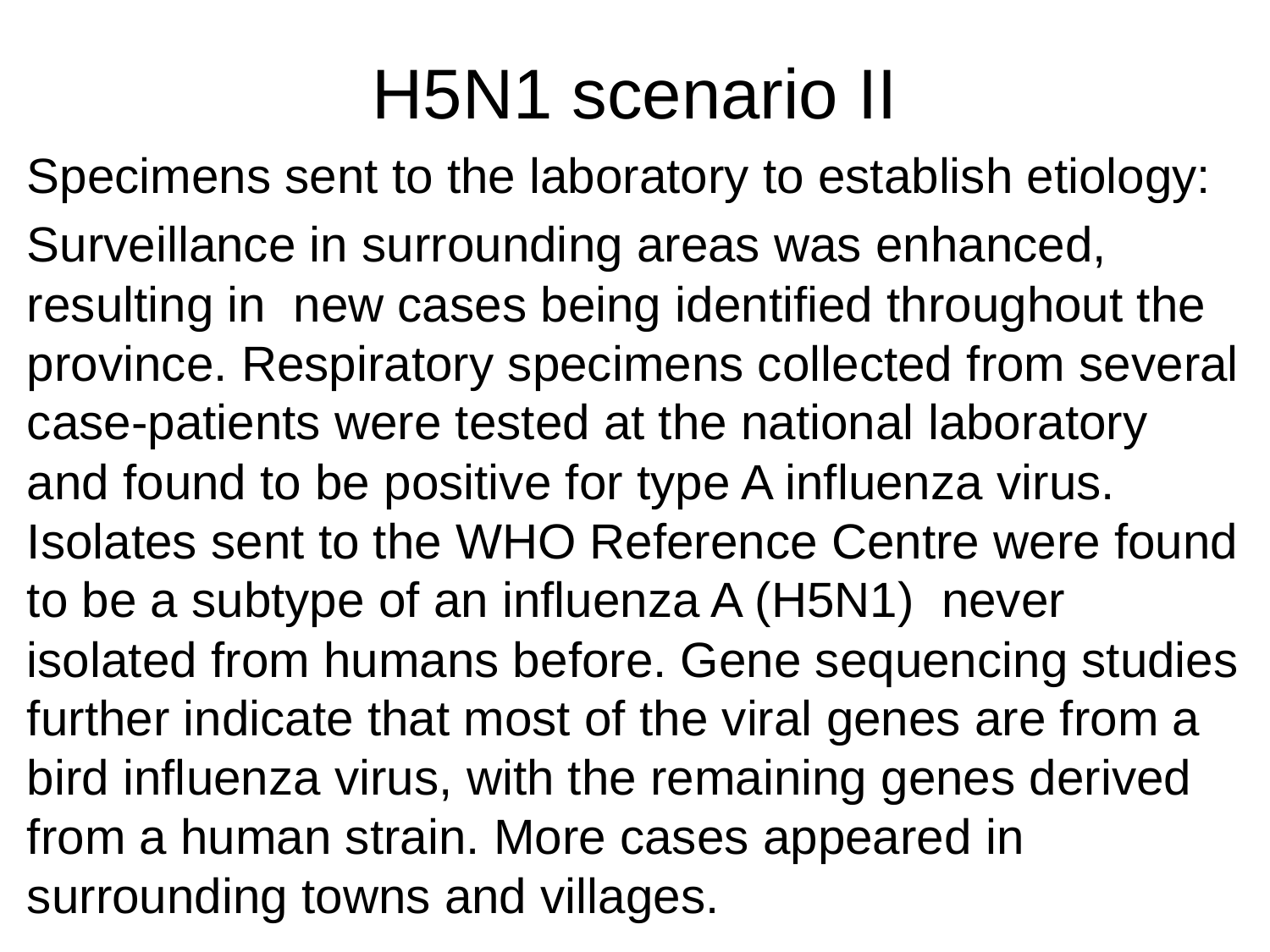

# H5N1 scenario II
Specimens sent to the laboratory to establish etiology:
Surveillance in surrounding areas was enhanced, resulting in  new cases being identified throughout the province. Respiratory specimens collected from several case-patients were tested at the national laboratory and found to be positive for type A influenza virus. Isolates sent to the WHO Reference Centre were found to be a subtype of an influenza A (H5N1)  never isolated from humans before. Gene sequencing studies further indicate that most of the viral genes are from a bird influenza virus, with the remaining genes derived from a human strain. More cases appeared in surrounding towns and villages.